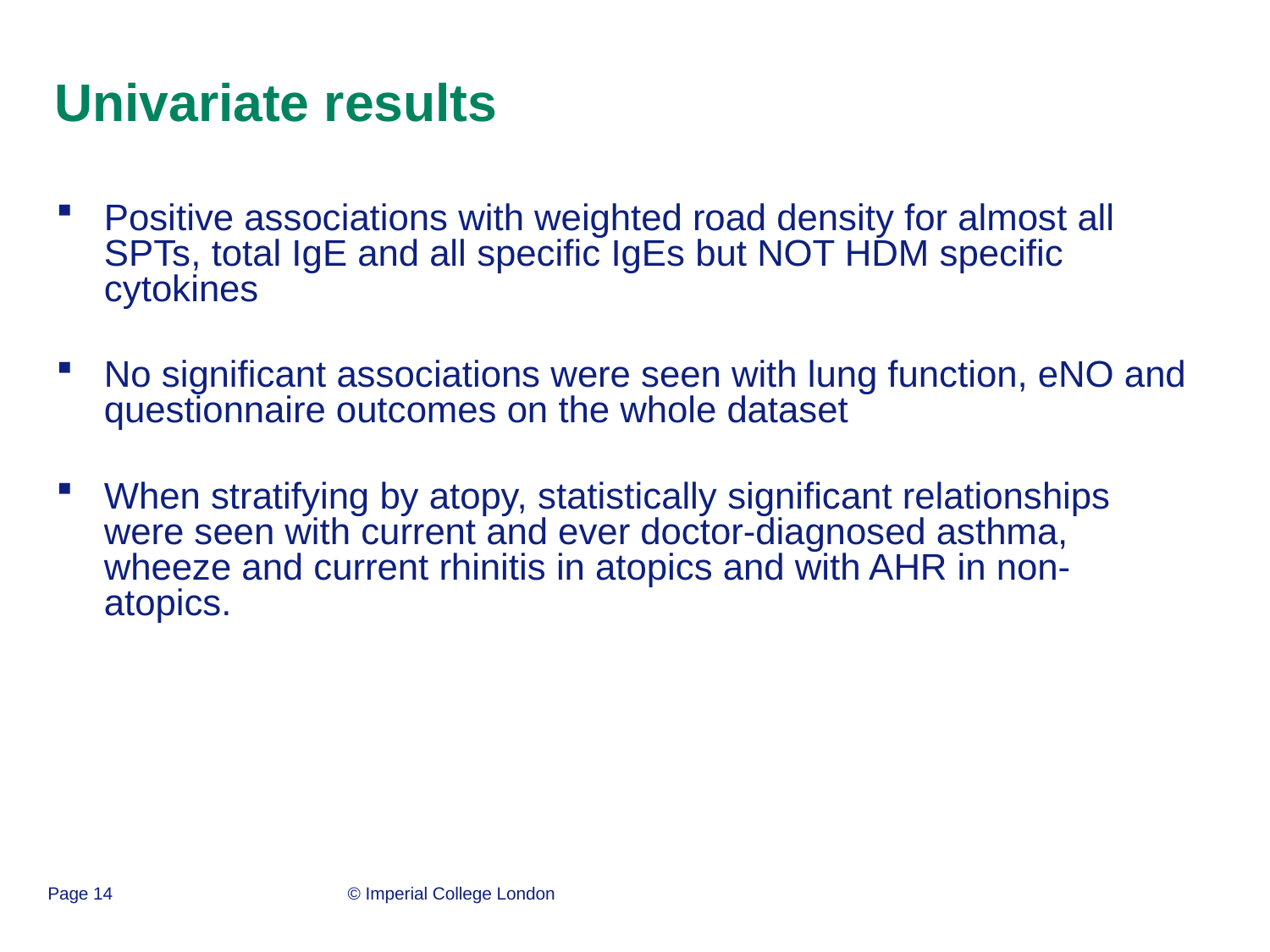

# Univariate results
Positive associations with weighted road density for almost all SPTs, total IgE and all specific IgEs but NOT HDM specific cytokines

No significant associations were seen with lung function, eNO and questionnaire outcomes on the whole dataset

When stratifying by atopy, statistically significant relationships were seen with current and ever doctor-diagnosed asthma, wheeze and current rhinitis in atopics and with AHR in non-atopics.

Page 14
© Imperial College London